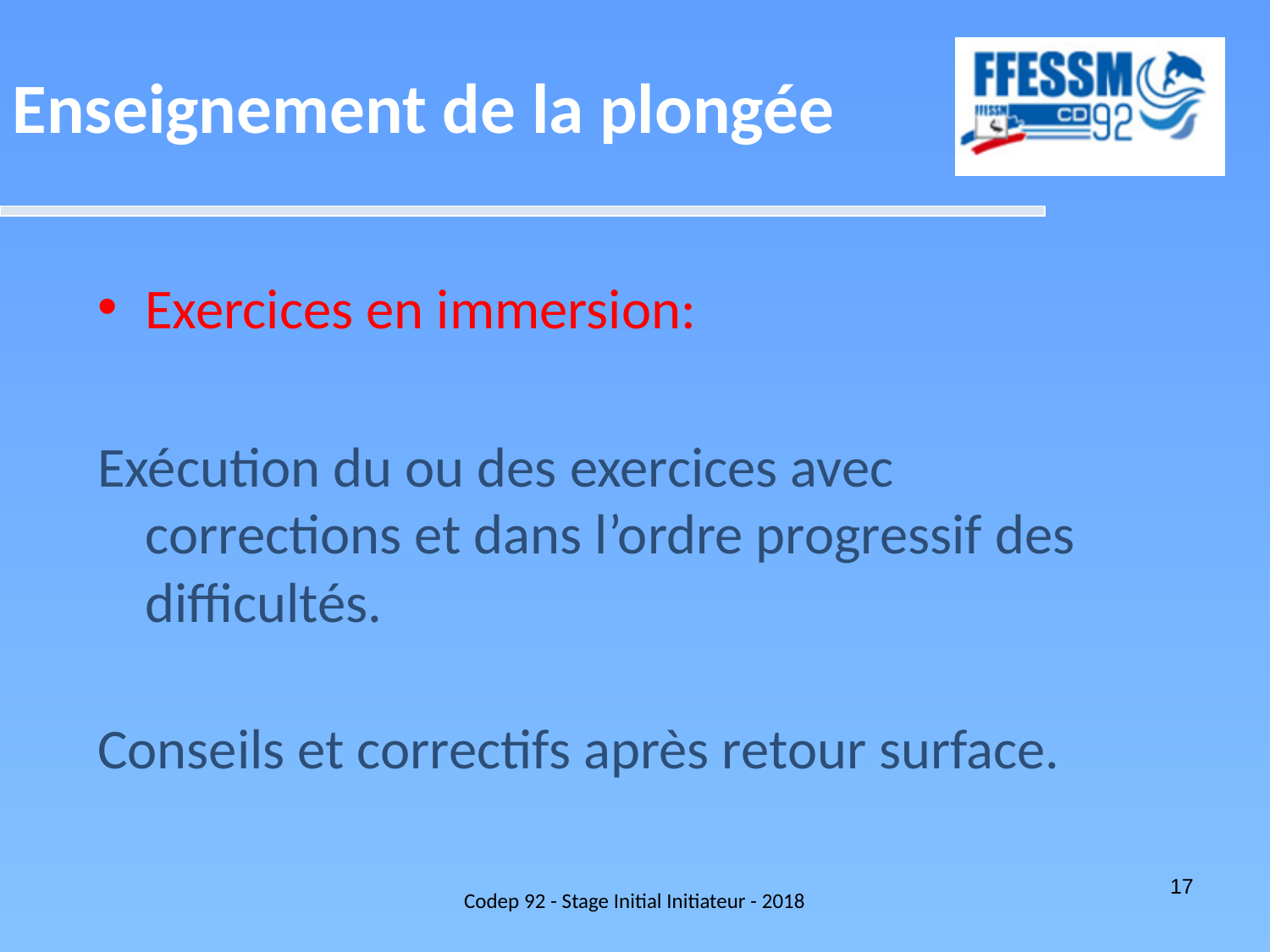

Enseignement de la plongée
Exercices en immersion:

Exécution du ou des exercices avec corrections et dans l’ordre progressif des difficultés.
Conseils et correctifs après retour surface.
Codep 92 - Stage Initial Initiateur - 2018
17